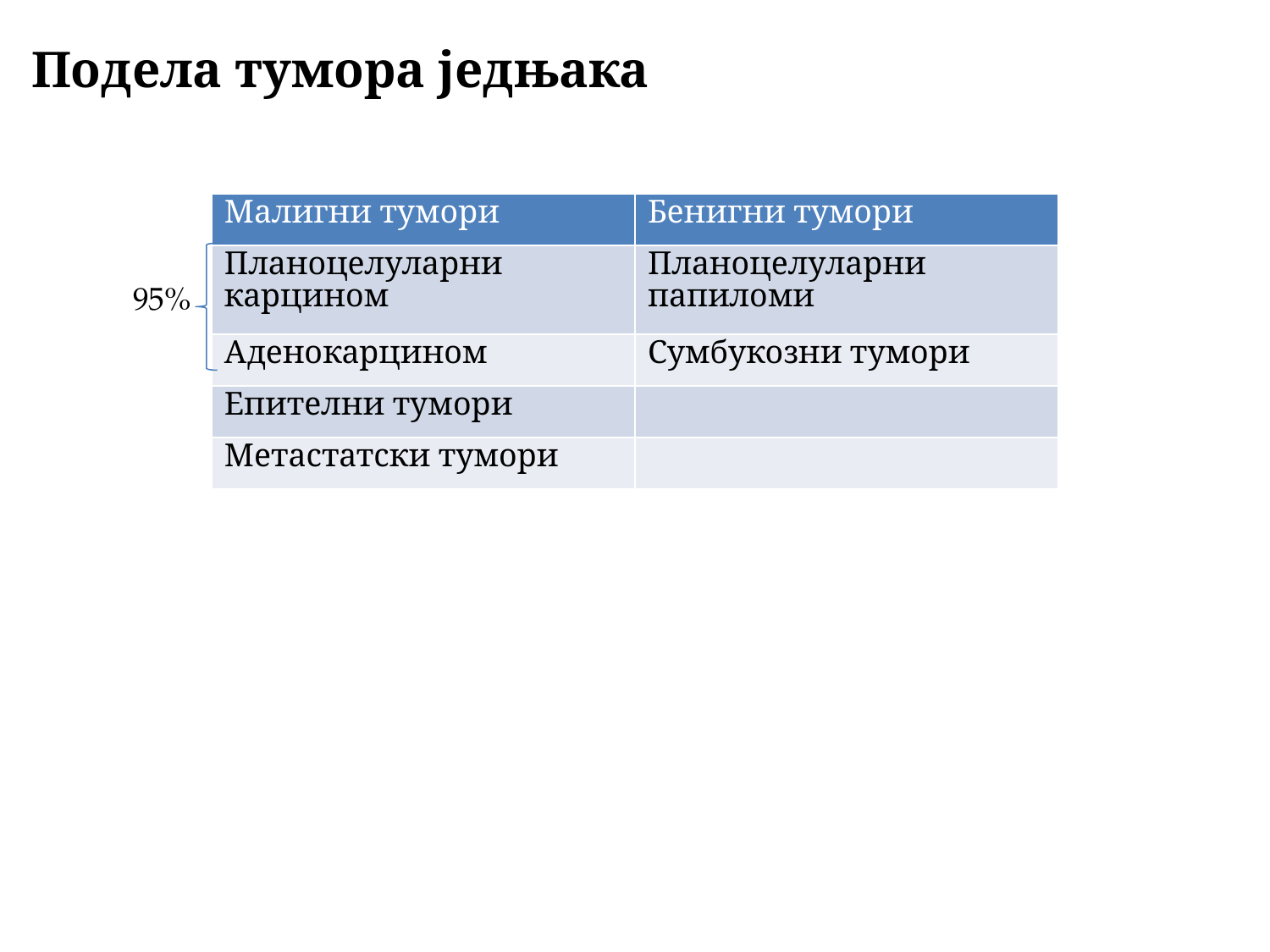

Подела тумора једњака

| Малигни тумори | Бенигни тумори |
| --- | --- |
| Планоцелуларни карцином | Планоцелуларни папиломи |
| Аденокарцином | Сумбукозни тумори |
| Епителни тумори |  |
| Метастатски тумори |  |

95%